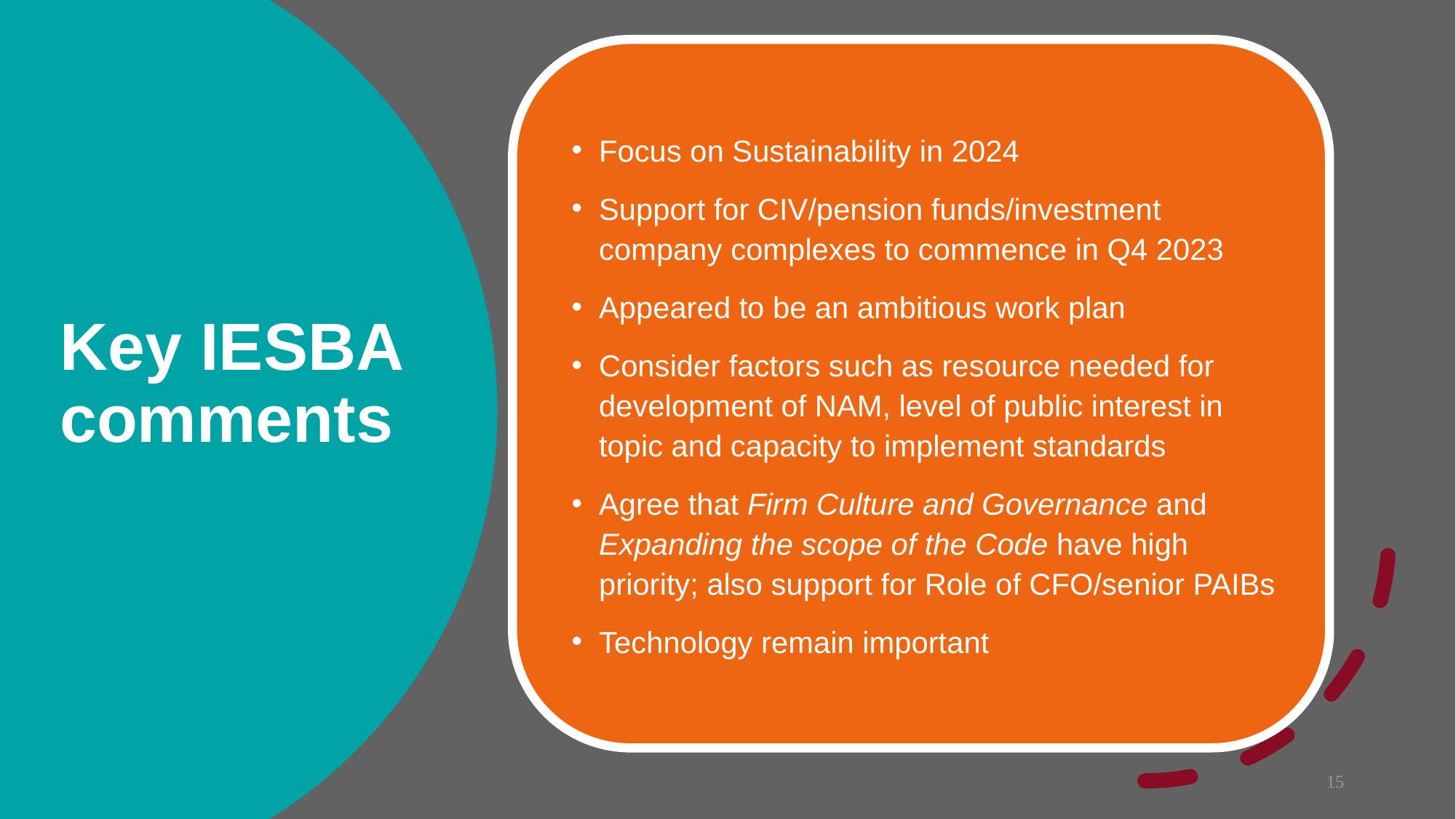

Focus on Sustainability in 2024
Support for CIV/pension funds/investment company complexes to commence in Q4 2023
Appeared to be an ambitious work plan
Consider factors such as resource needed for development of NAM, level of public interest in topic and capacity to implement standards
Agree that Firm Culture and Governance and Expanding the scope of the Code have high priority; also support for Role of CFO/senior PAIBs
Technology remain important
# Key IESBA comments

15